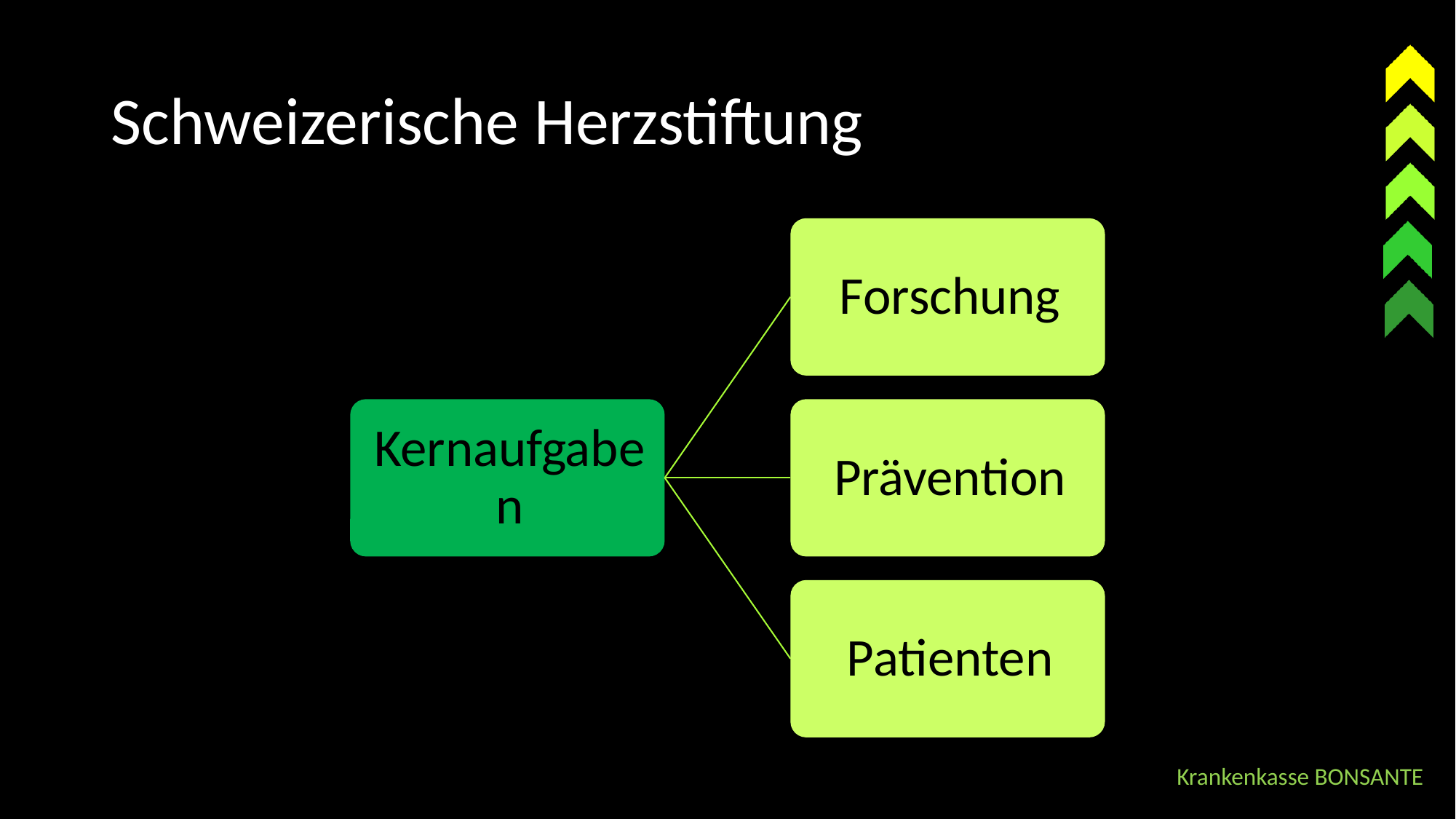

# Schweizerische Herzstiftung
Kernaufgaben

Forschung

Prävention

Patienten
Krankenkasse BONSANTE